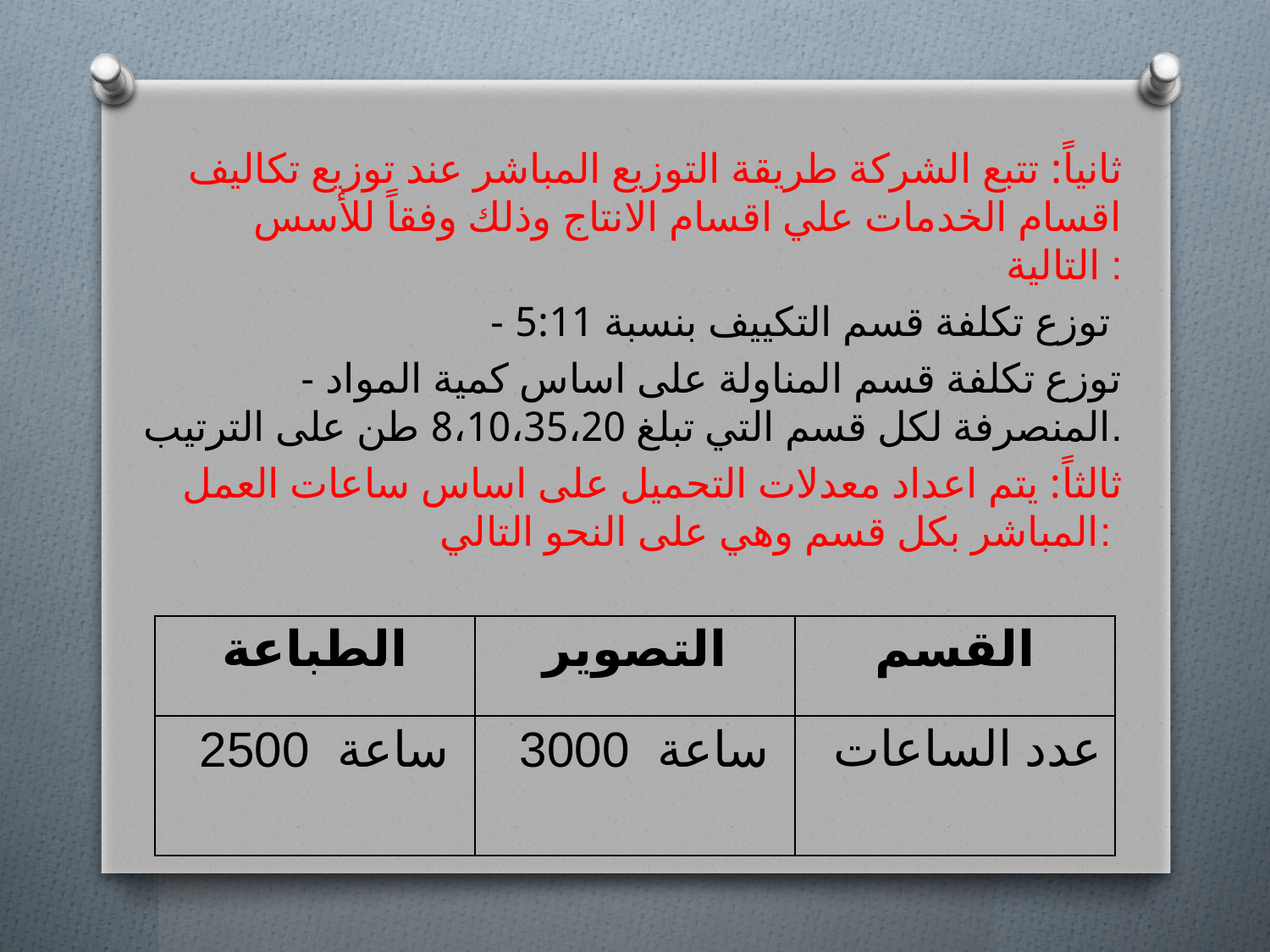

ثانياً: تتبع الشركة طريقة التوزيع المباشر عند توزيع تكاليف اقسام الخدمات علي اقسام الانتاج وذلك وفقاً للأسس التالية :
  - توزع تكلفة قسم التكييف بنسبة 5:11
  - توزع تكلفة قسم المناولة على اساس كمية المواد المنصرفة لكل قسم التي تبلغ 8،10،35،20 طن على الترتيب.
ثالثاً: يتم اعداد معدلات التحميل على اساس ساعات العمل المباشر بكل قسم وهي على النحو التالي:
| الطباعة | التصوير | القسم |
| --- | --- | --- |
| 2500 ساعة | 3000 ساعة | عدد الساعات |